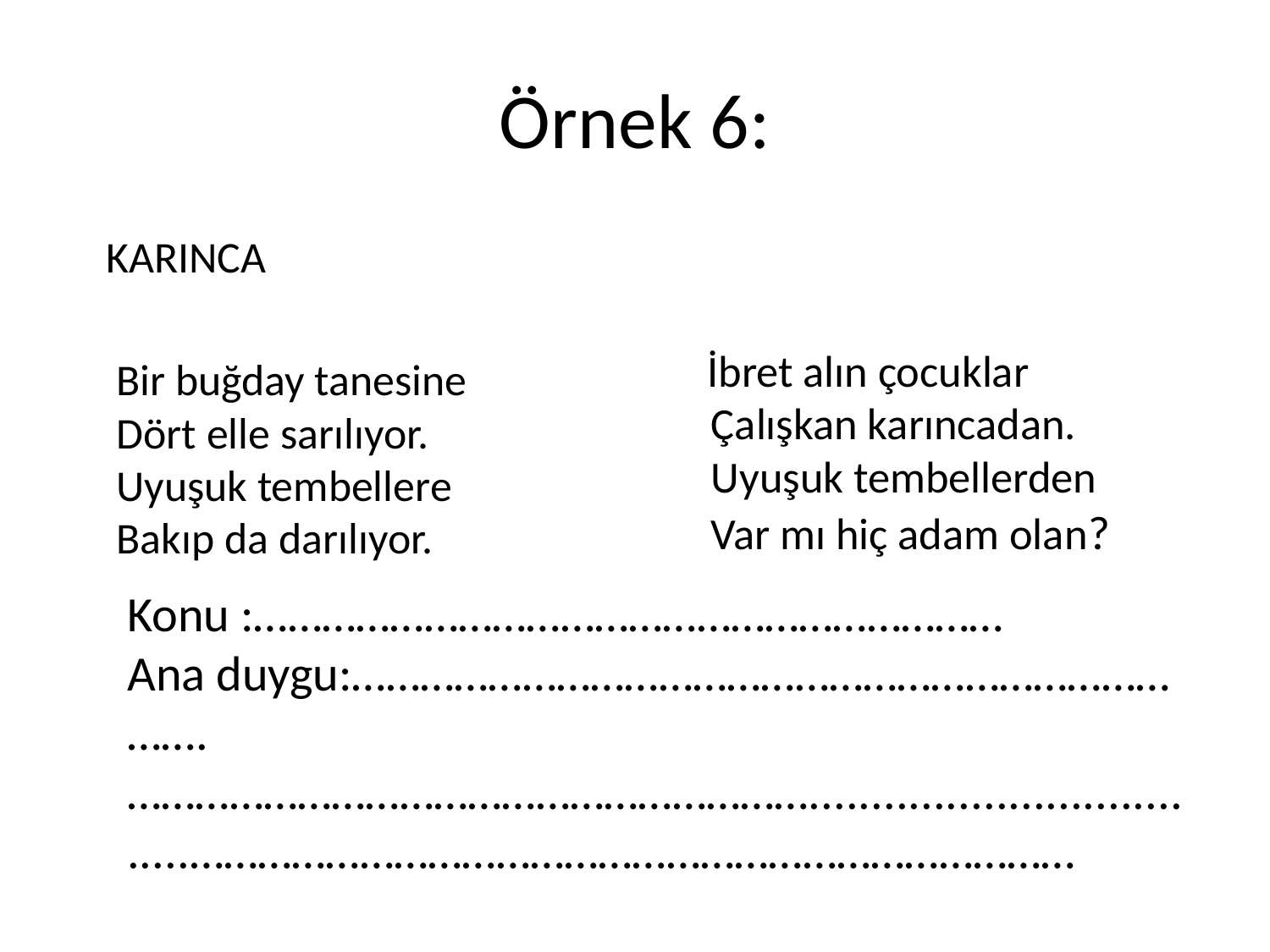

# Örnek 6:
   KARINCA

    Bir buğday tanesine
Dört elle sarılıyor.
Uyuşuk tembellere
Bakıp da darılıyor.
    İbret alın çocuklar
Çalışkan karıncadan.
Uyuşuk tembellerden
Var mı hiç adam olan?
Konu :…………………………………………………………
Ana duygu:………………………………………………………………
…….……………………………………………………...................................……………………………………………………………………